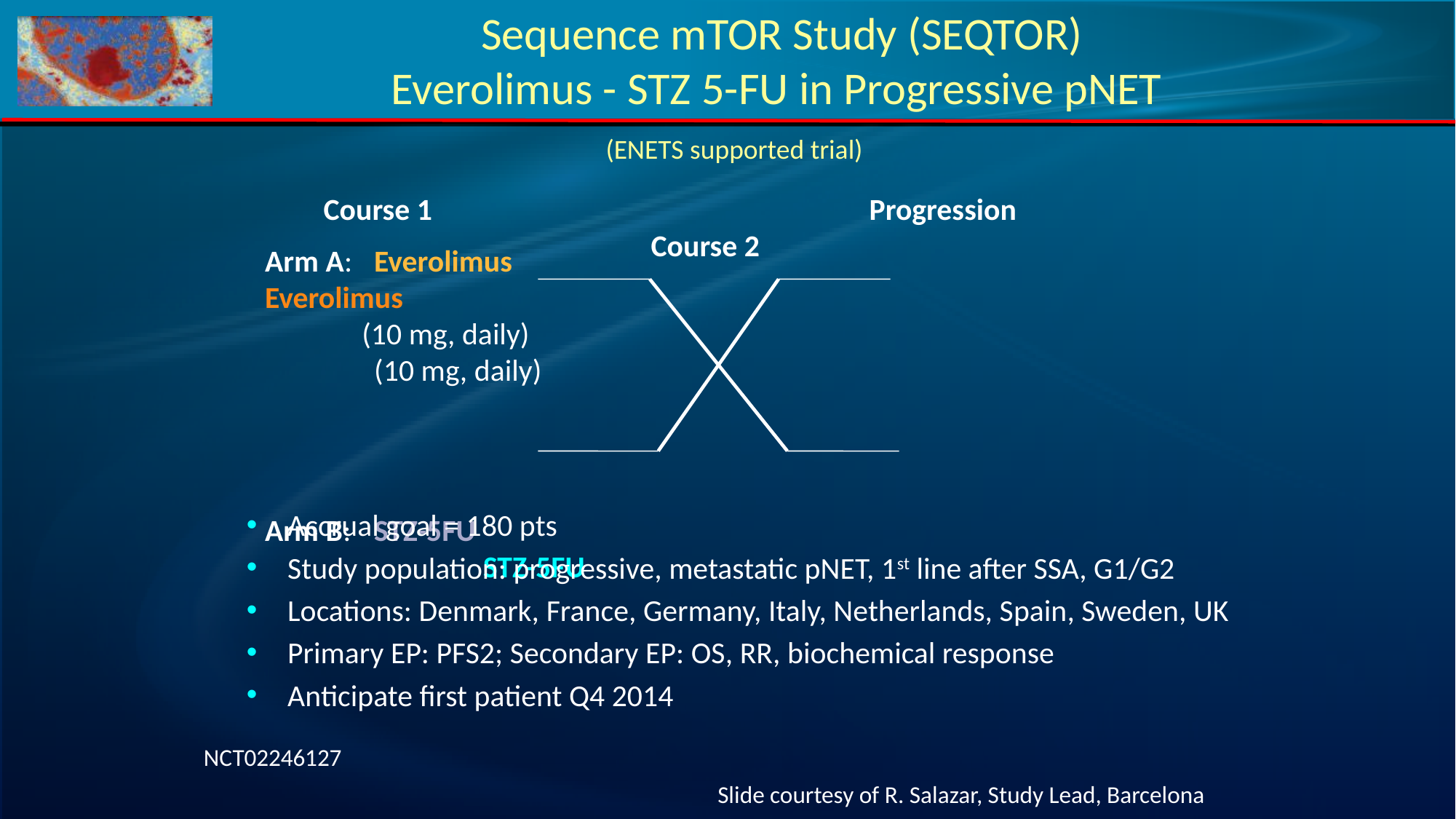

Sequence mTOR Study (SEQTOR)
Everolimus - STZ 5-FU in Progressive pNET
(ENETS supported trial)

Course 1 				Progression				Course 2
Arm A:	Everolimus 		                            			Everolimus
              (10 mg, daily)			            				(10 mg, daily)

Arm B:	STZ-5FU 									STZ-5FU

Accrual goal = 180 pts
Study population: progressive, metastatic pNET, 1st line after SSA, G1/G2
Locations: Denmark, France, Germany, Italy, Netherlands, Spain, Sweden, UK
Primary EP: PFS2; Secondary EP: OS, RR, biochemical response
Anticipate first patient Q4 2014
NCT02246127
Slide courtesy of R. Salazar, Study Lead, Barcelona